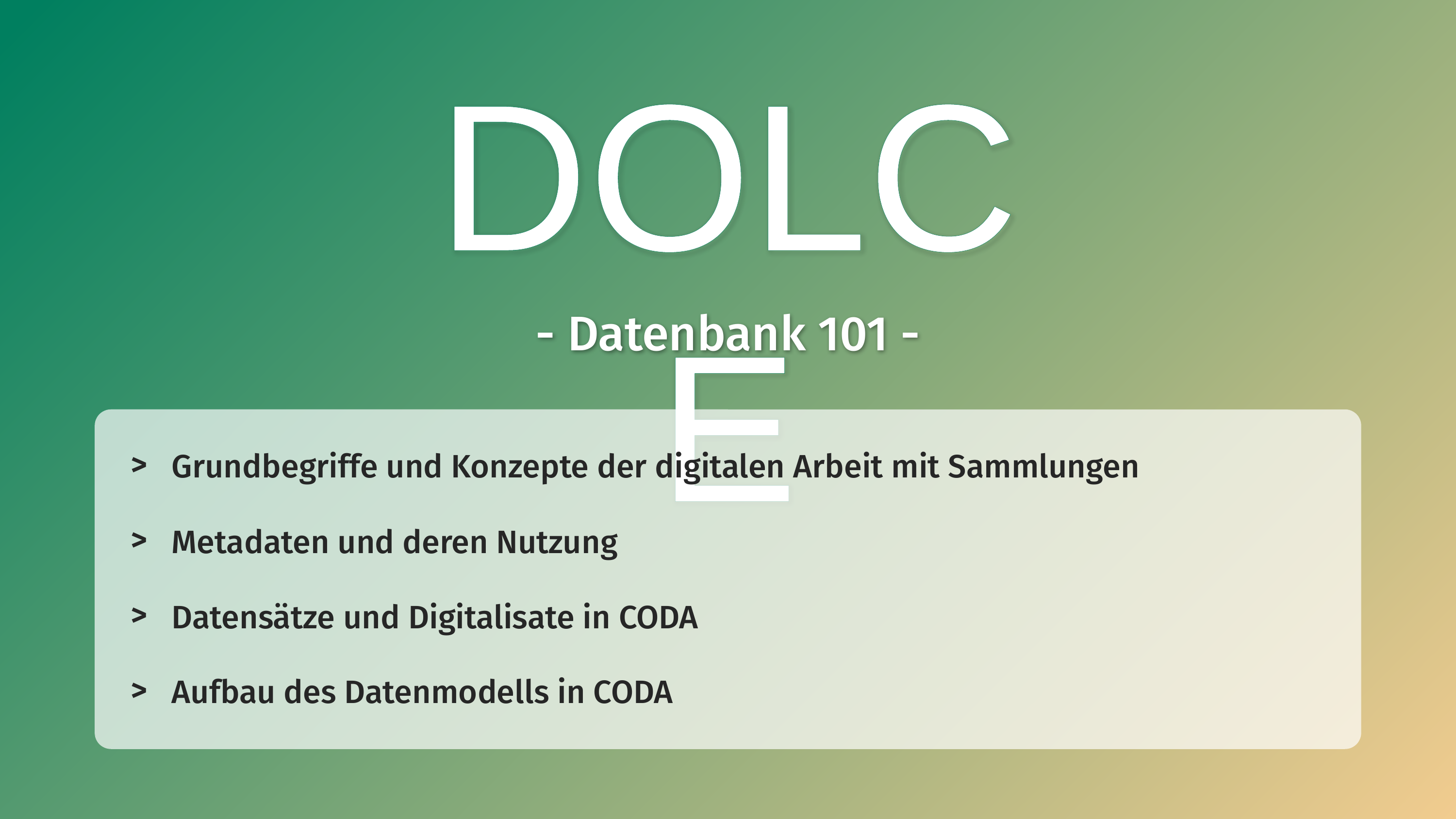

DOLCE(1)
DOLCE
- Datenbank 101 -

Grundbegriffe und Konzepte der digitalen Arbeit mit Sammlungen
Metadaten und deren Nutzung
Datensätze und Digitalisate in CODA
Aufbau des Datenmodells in CODA